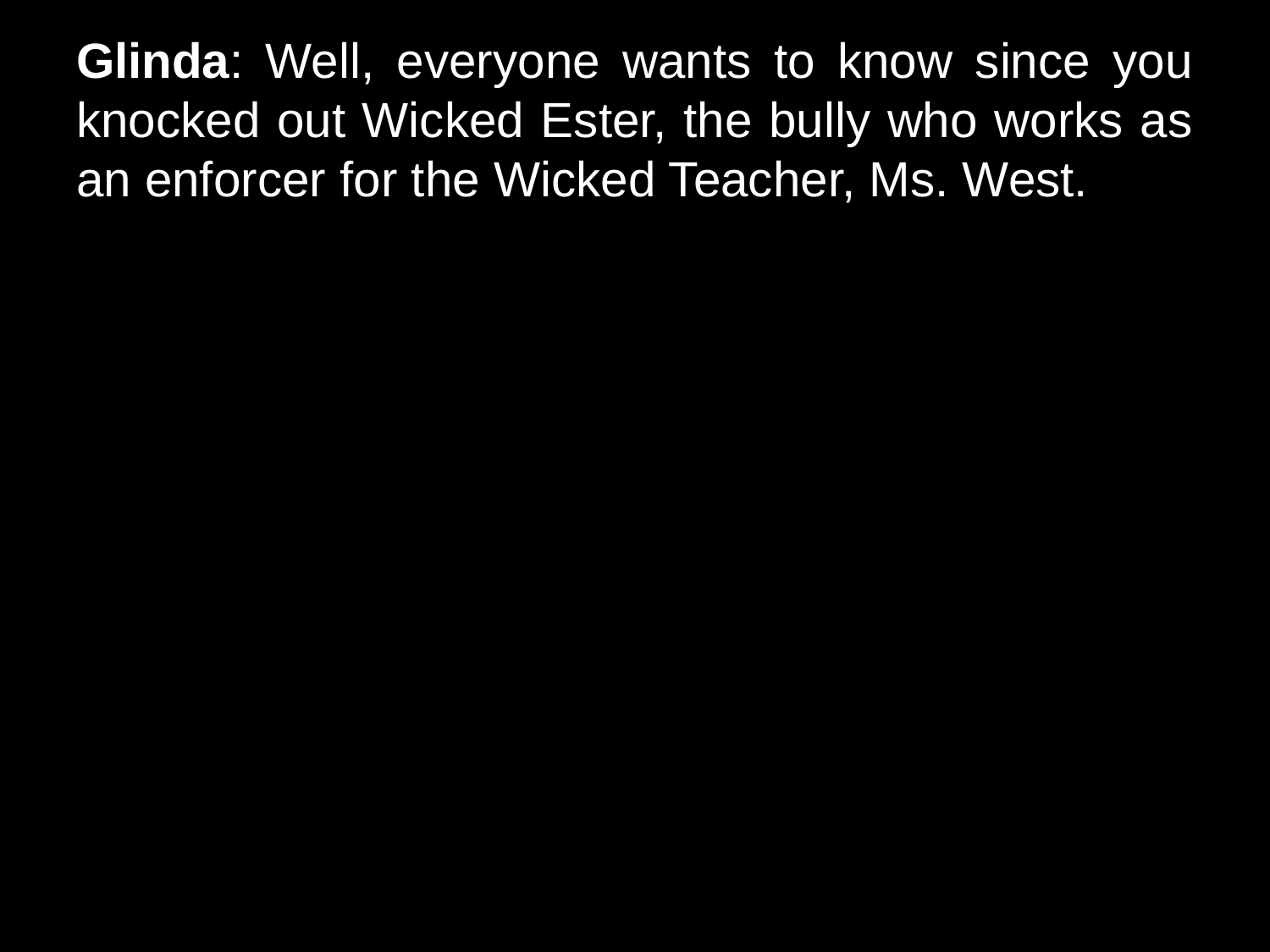

# Glinda: Well, everyone wants to know since you knocked out Wicked Ester, the bully who works as an enforcer for the Wicked Teacher, Ms. West.